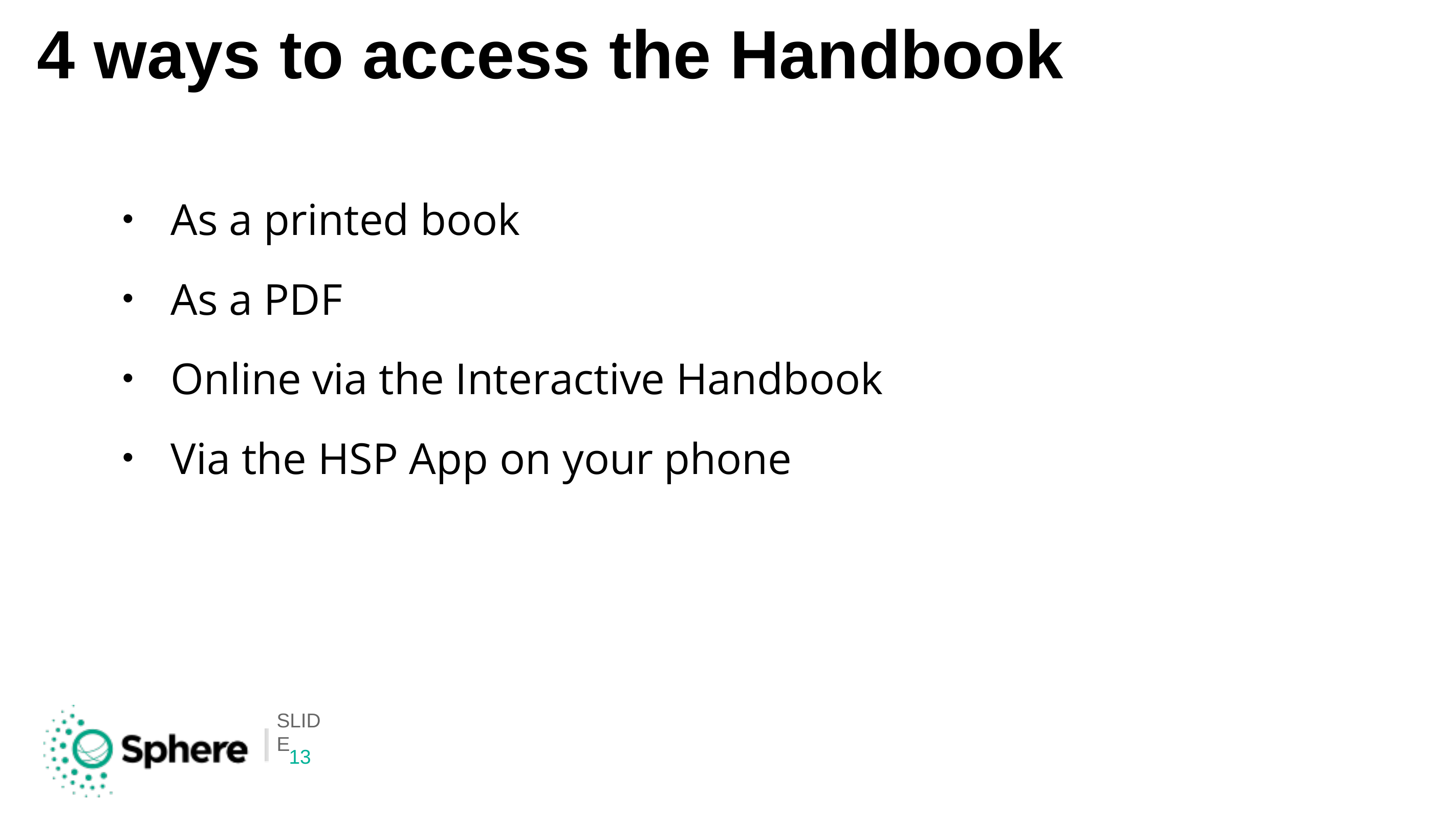

# 4 ways to access the Handbook
As a printed book
As a PDF
Online via the Interactive Handbook
Via the HSP App on your phone

13